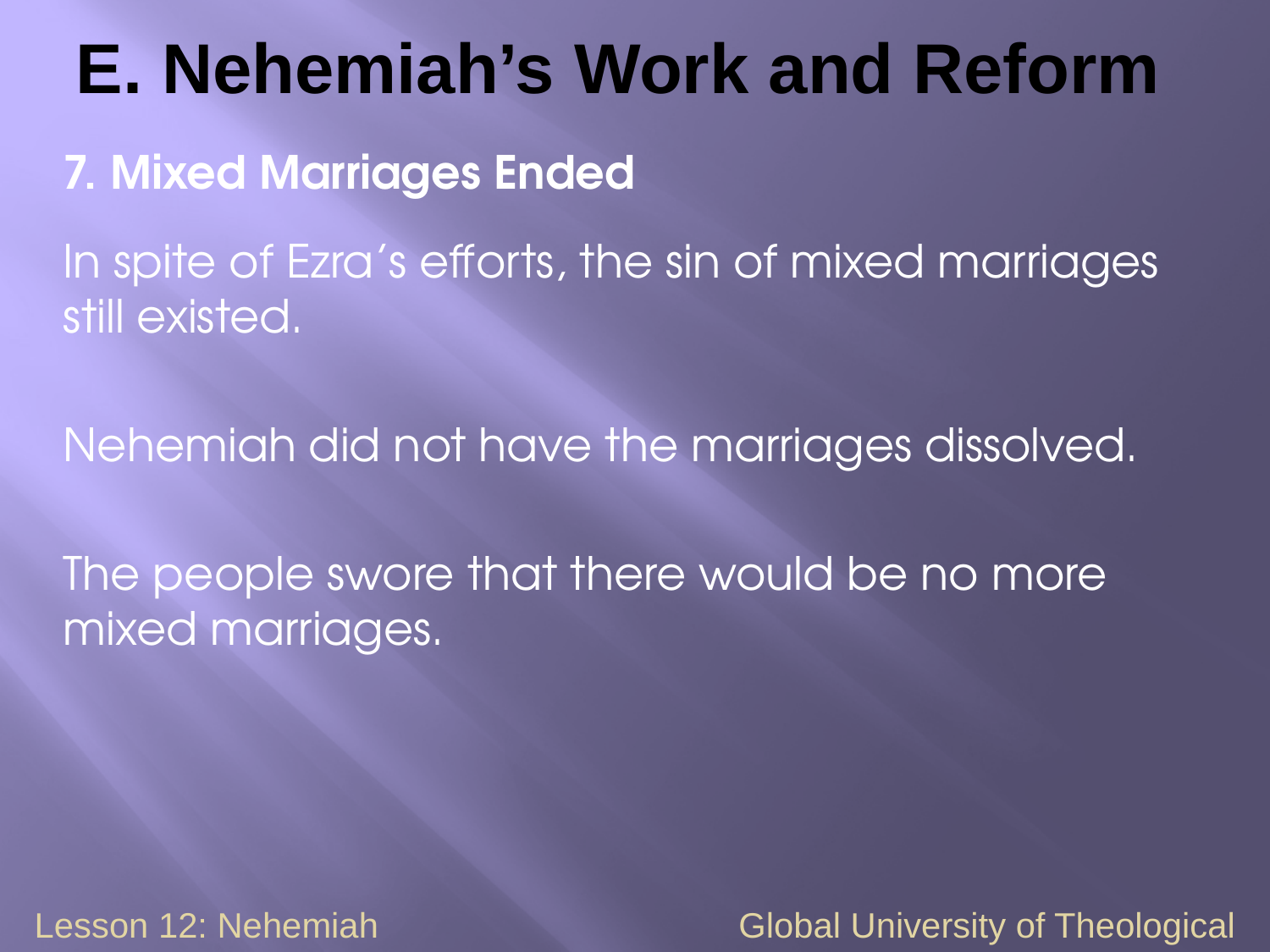

# E. Nehemiah’s Work and Reform
7. Mixed Marriages Ended

In spite of Ezra’s efforts, the sin of mixed marriages still existed.

Nehemiah did not have the marriages dissolved.

The people swore that there would be no more mixed marriages.
Lesson 12: Nehemiah                                     Global University of Theological Studies